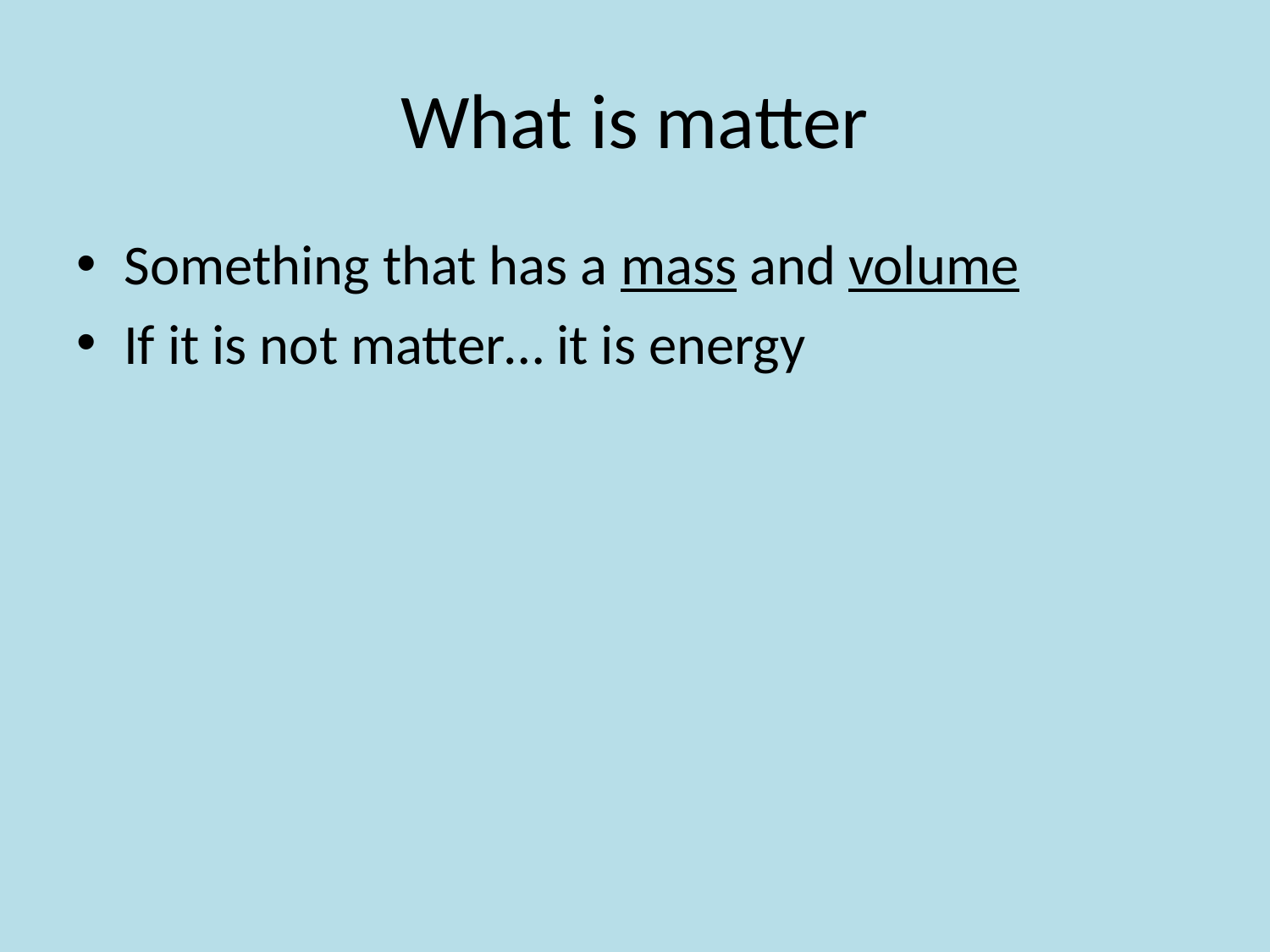

# What is matter
Something that has a mass and volume
If it is not matter… it is energy